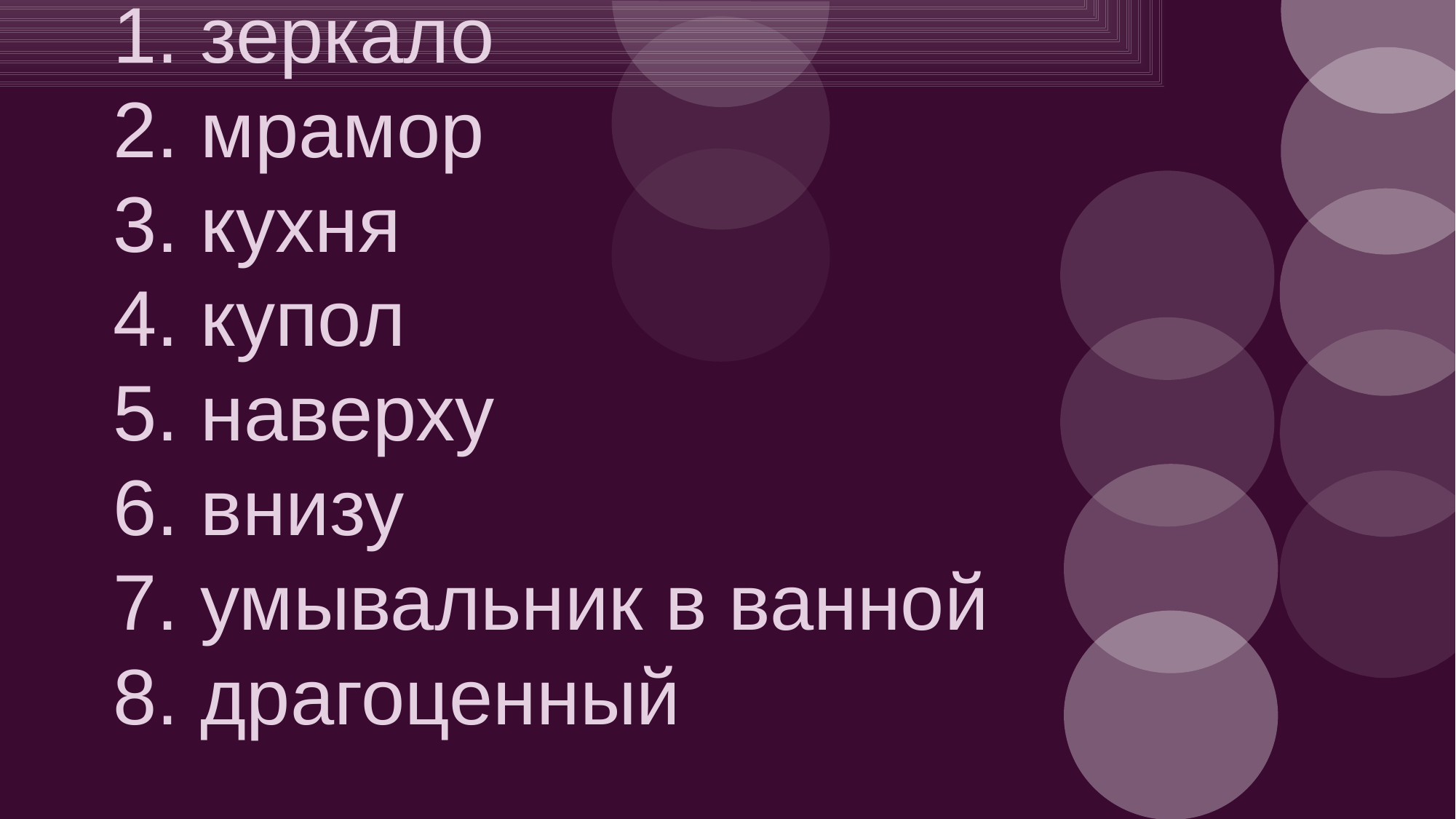

# 1. зеркало
2. мрамор
3. кухня
4. купол
5. наверху
6. внизу
7. умывальник в ванной
8. драгоценный